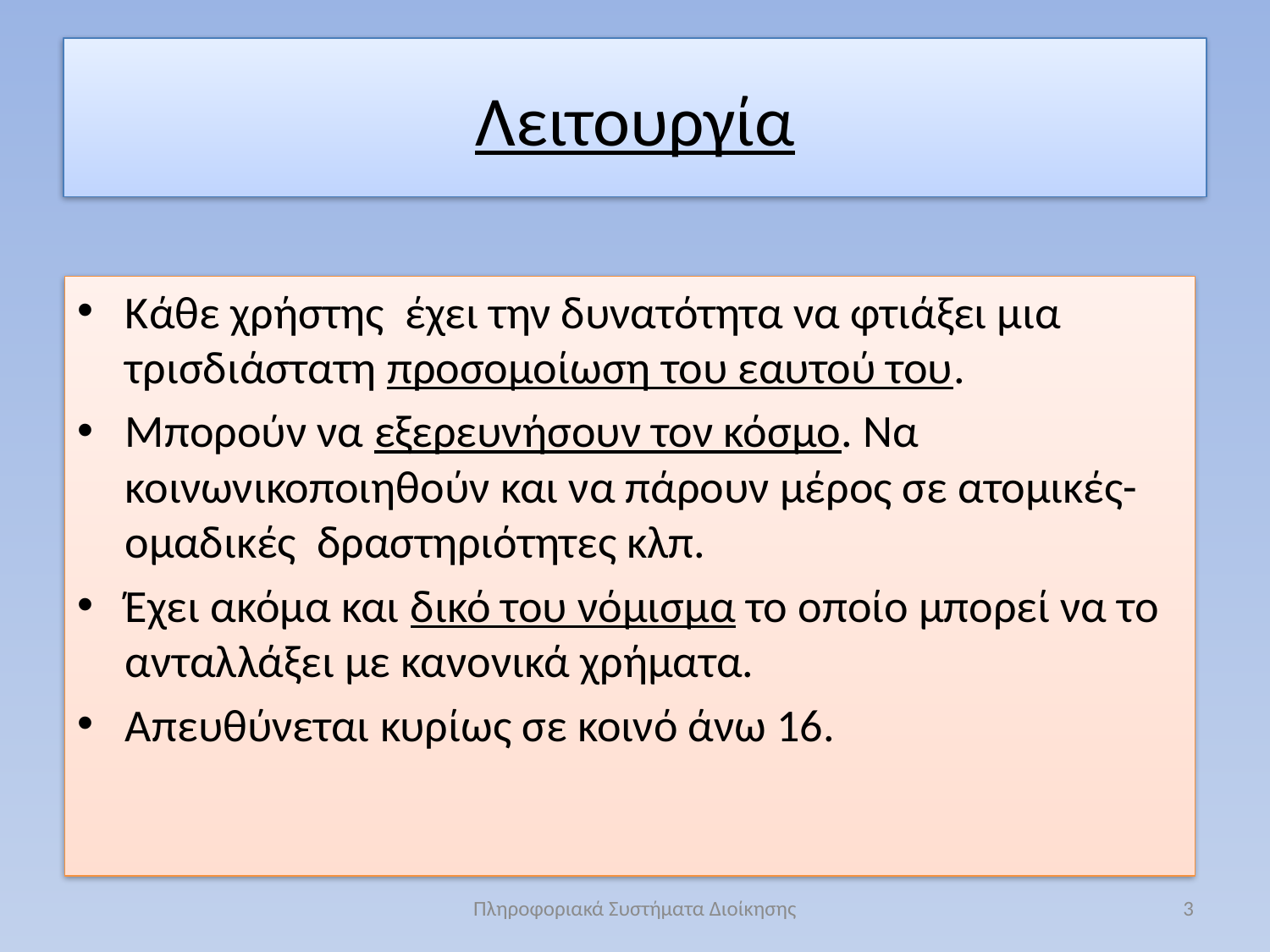

# Λειτουργία
Κάθε χρήστης  έχει την δυνατότητα να φτιάξει μια τρισδιάστατη προσομοίωση του εαυτού του.
Μπορούν να εξερευνήσουν τον κόσμο. Να κοινωνικοποιηθούν και να πάρουν μέρος σε ατομικές-ομαδικές  δραστηριότητες κλπ.
Έχει ακόμα και δικό του νόμισμα το οποίο μπορεί να το ανταλλάξει με κανονικά χρήματα.
Απευθύνεται κυρίως σε κοινό άνω 16.
Πληροφοριακά Συστήματα Διοίκησης
3